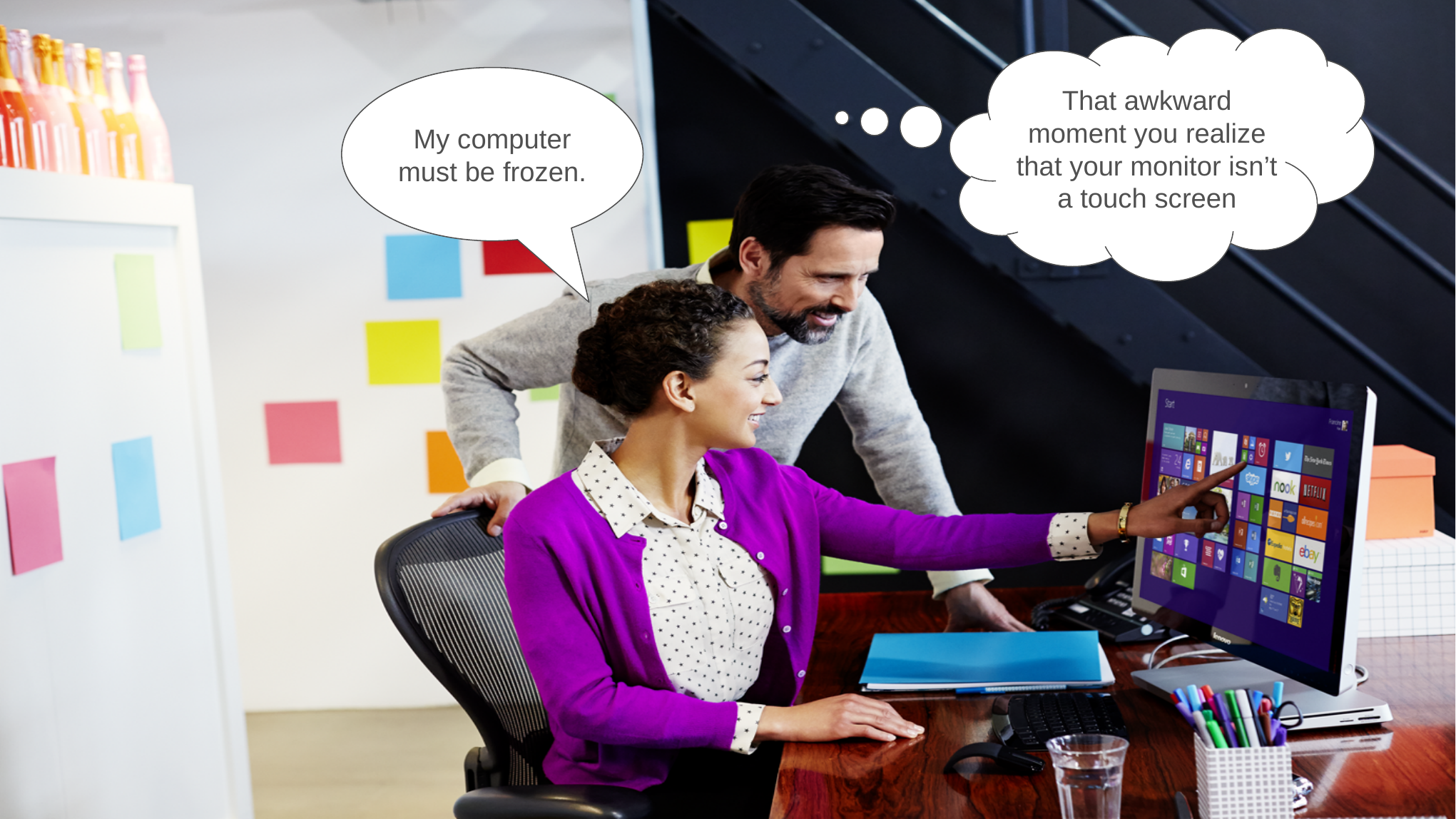

That awkward moment you realize that your monitor isn’t a touch screen
My computer must be frozen.